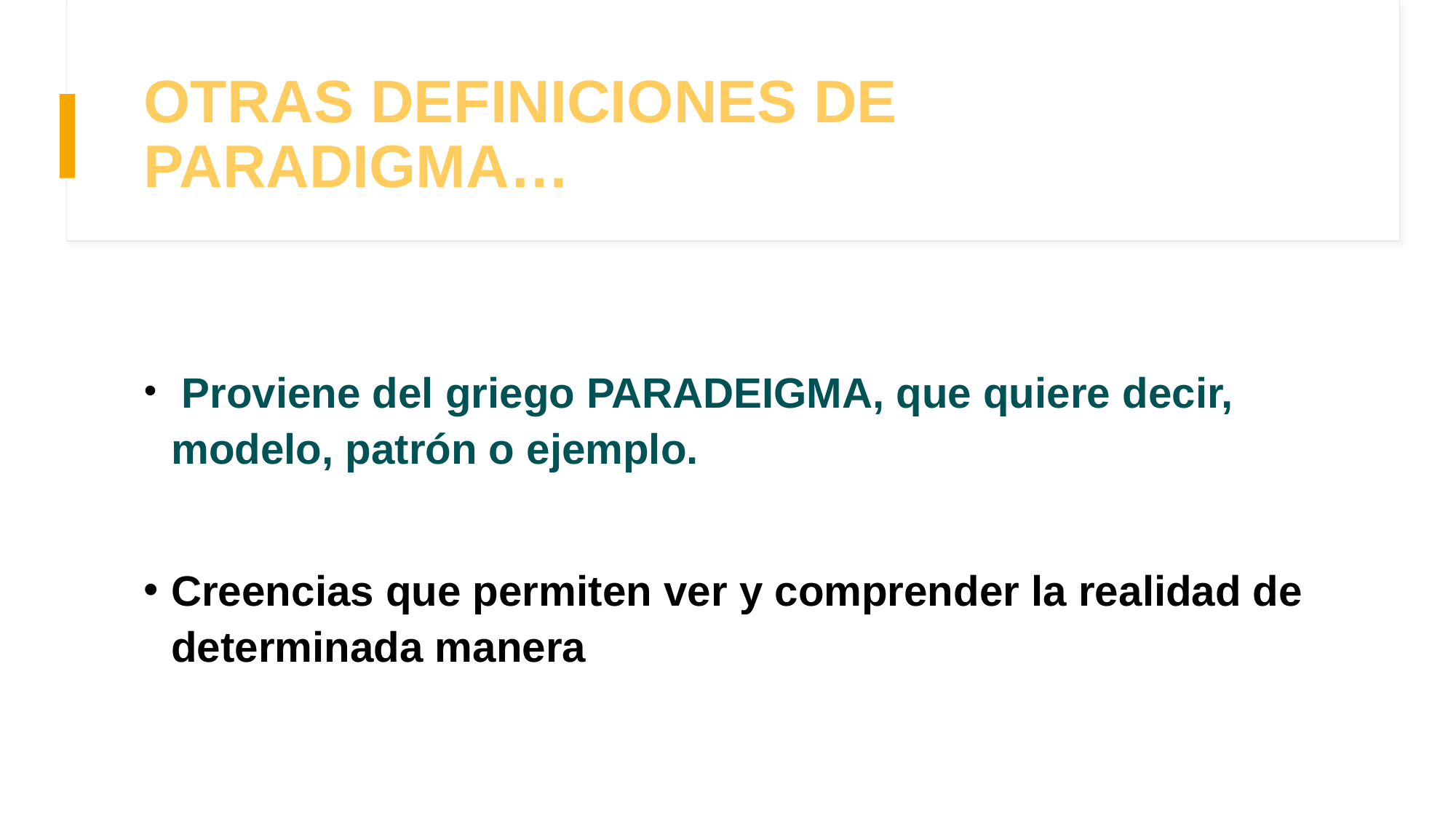

# OTRAS DEFINICIONES DE PARADIGMA…

 Proviene del griego PARADEIGMA, que quiere decir, modelo, patrón o ejemplo.

Creencias que permiten ver y comprender la realidad de determinada manera